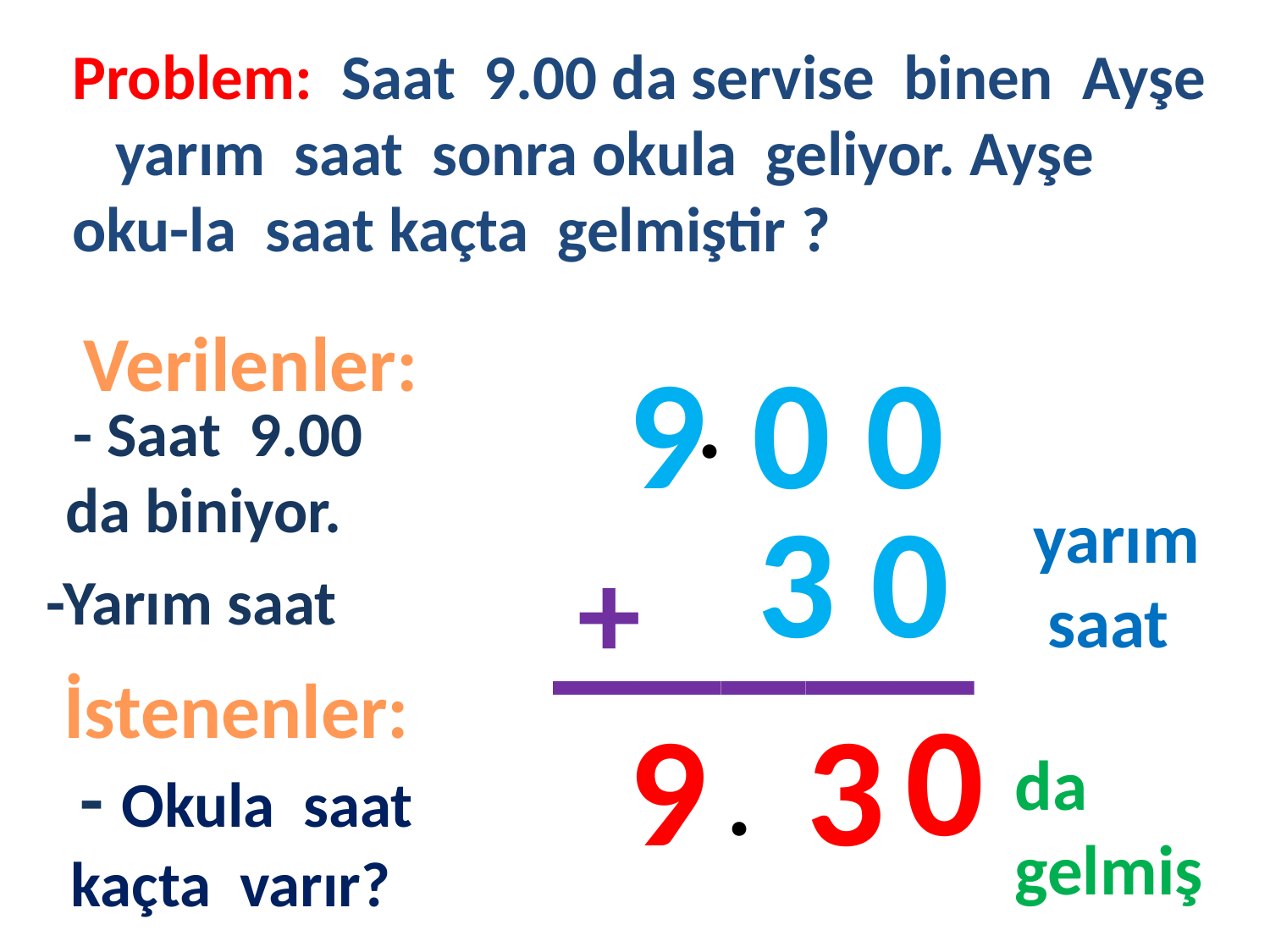

Problem:  Saat  9.00 da servise  binen  Ayşe    yarım  saat  sonra okula  geliyor. Ayşe oku-la  saat kaçta  gelmiştir ?
#
Verilenler:

9
0 0
.
- Saat  9.00 da biniyor.

3 0
yarım saat
_____

+
-Yarım saat
İstenenler:
0
9
3
.
da gelmiş
 - Okula  saat
 kaçta  varır?